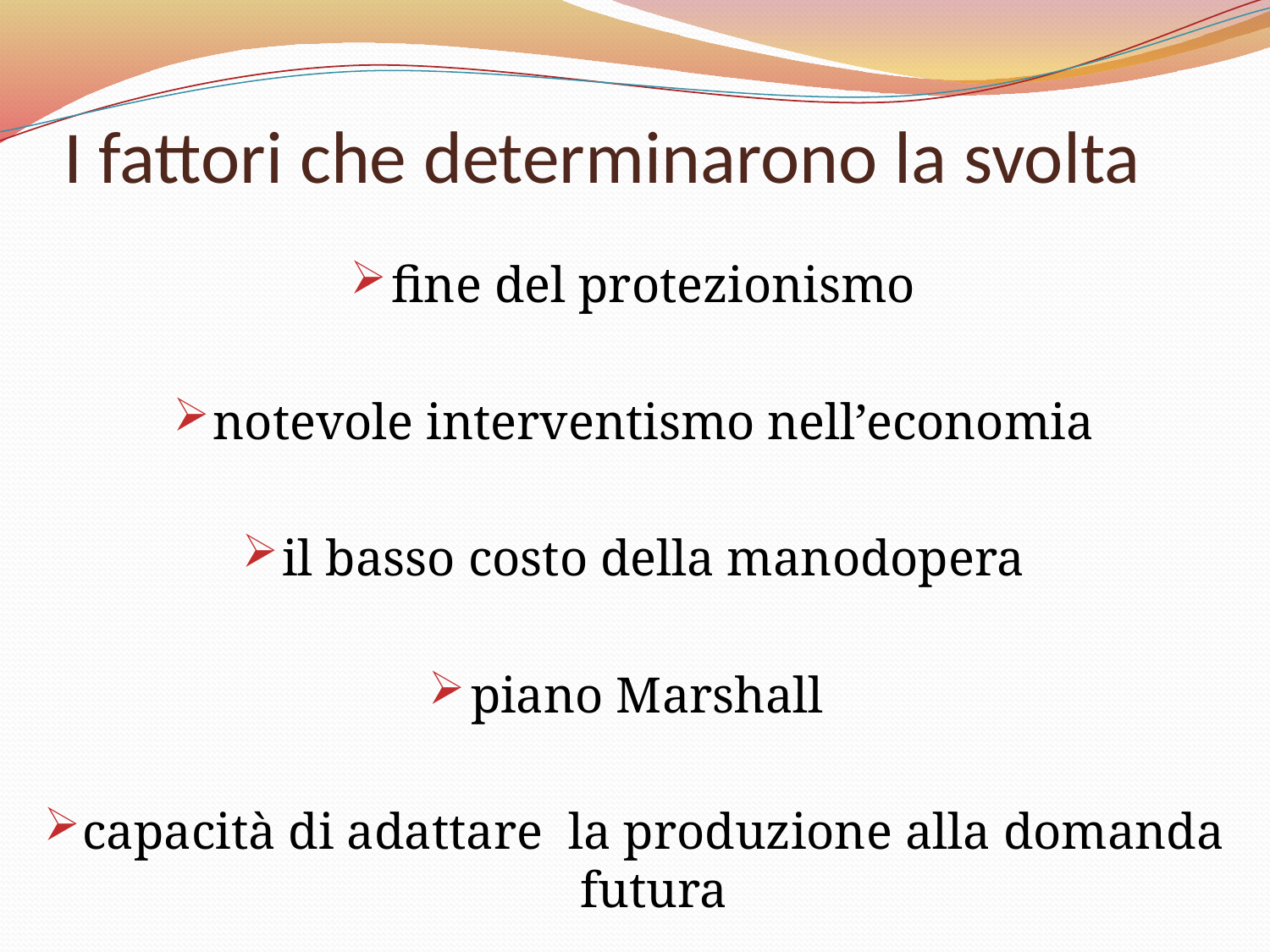

# I fattori che determinarono la svolta
fine del protezionismo

notevole interventismo nell’economia

il basso costo della manodopera

piano Marshall

capacità di adattare  la produzione alla domanda futura